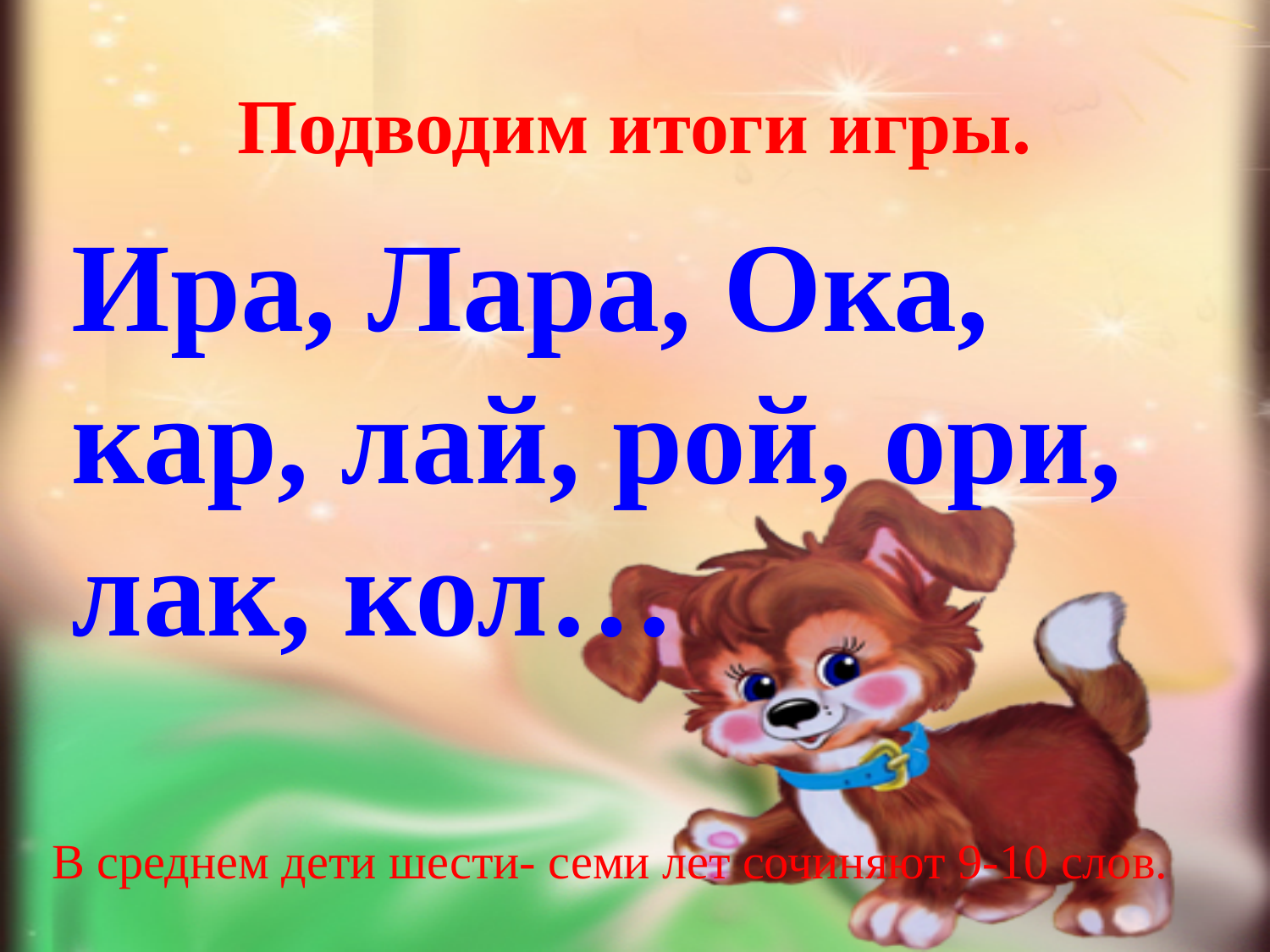

Подводим итоги игры.
Ира, Лара, Ока, кар, лай, рой, ори, лак, кол…
В среднем дети шести- семи лет сочиняют 9-10 слов.